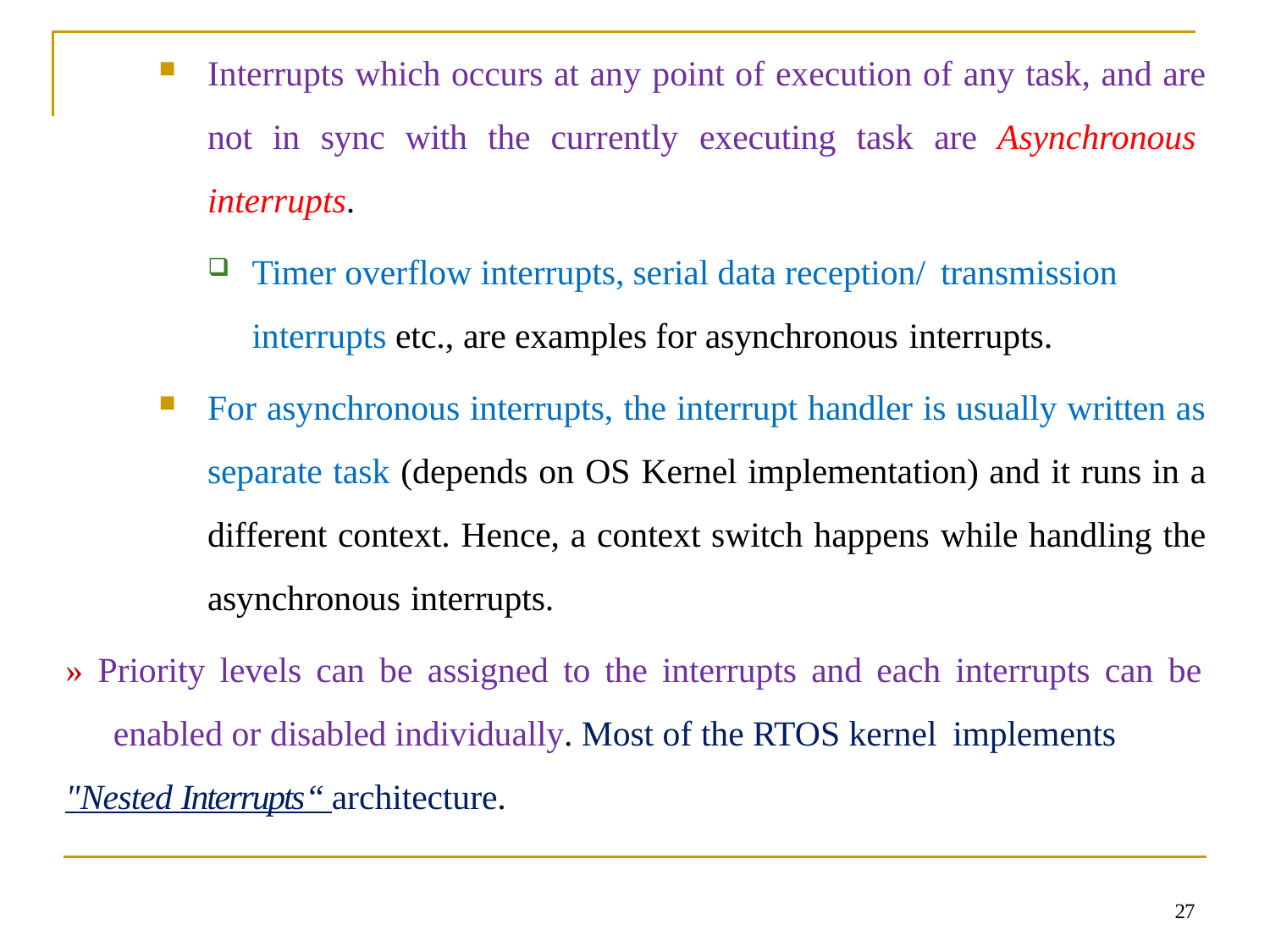

Interrupts which occurs at any point of execution of any task, and are  not in sync with the currently executing task are Asynchronous  interrupts.
Timer overflow interrupts, serial data reception/ transmission
interrupts etc., are examples for asynchronous interrupts.
For asynchronous interrupts, the interrupt handler is usually written as  separate task (depends on OS Kernel implementation) and it runs in a  different context. Hence, a context switch happens while handling the  asynchronous interrupts.
» Priority levels can be assigned to the interrupts and each interrupts can be  enabled or disabled individually. Most of the RTOS kernel implements
"Nested Interrupts“ architecture.
27